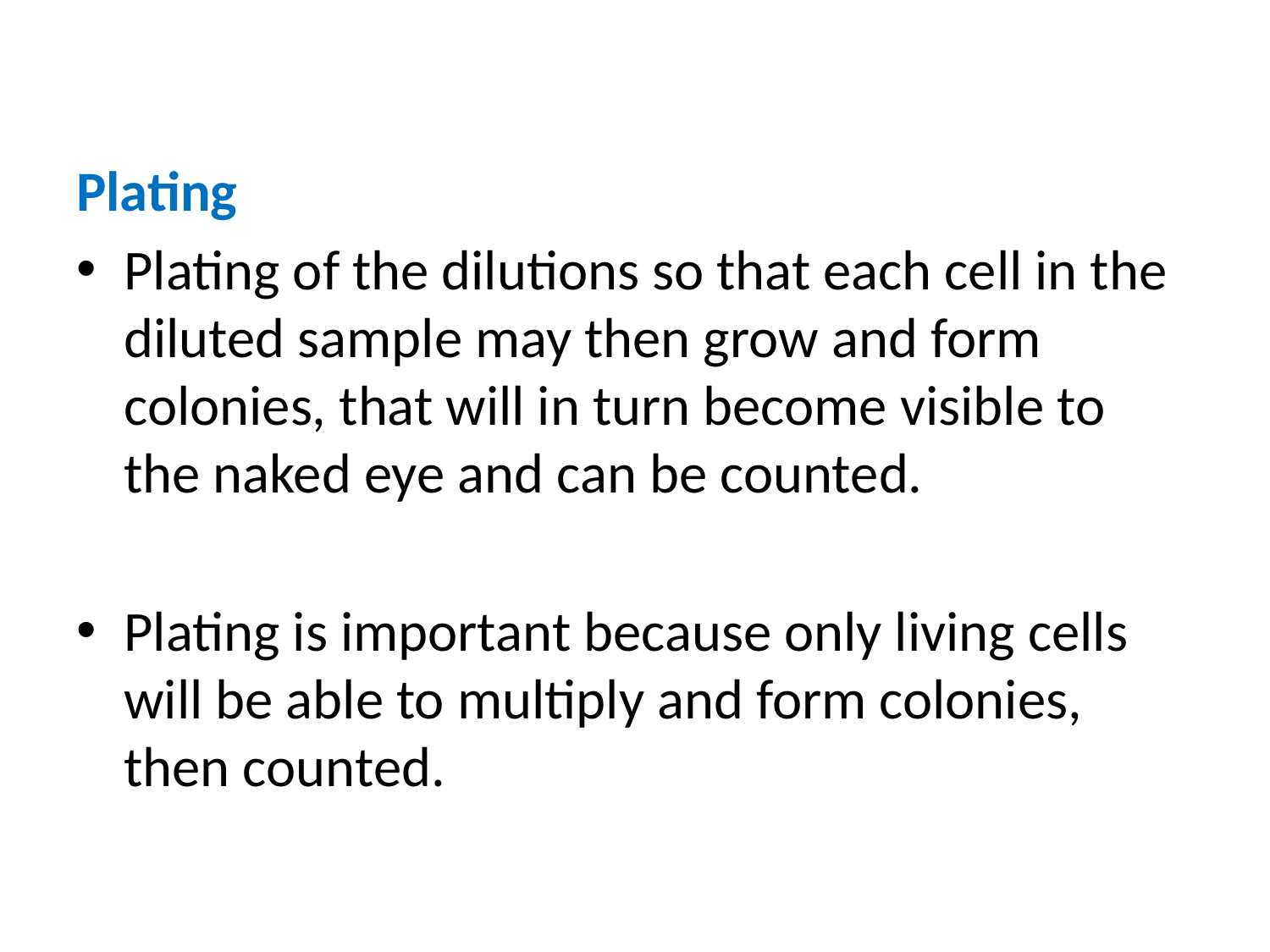

#
Plating
Plating of the dilutions so that each cell in the diluted sample may then grow and form colonies, that will in turn become visible to the naked eye and can be counted.

Plating is important because only living cells will be able to multiply and form colonies, then counted.